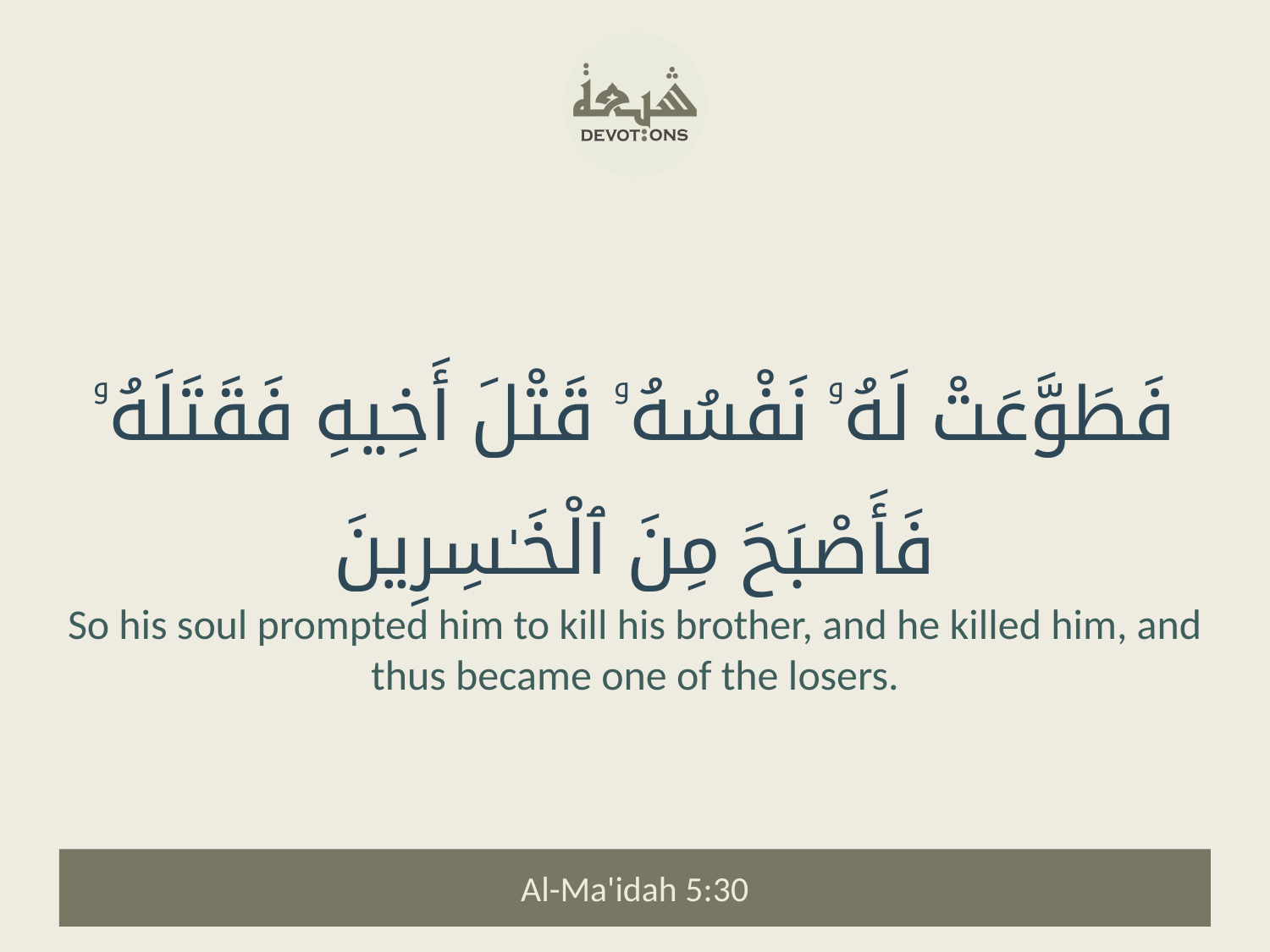

فَطَوَّعَتْ لَهُۥ نَفْسُهُۥ قَتْلَ أَخِيهِ فَقَتَلَهُۥ فَأَصْبَحَ مِنَ ٱلْخَـٰسِرِينَ
So his soul prompted him to kill his brother, and he killed him, and thus became one of the losers.
Al-Ma'idah 5:30